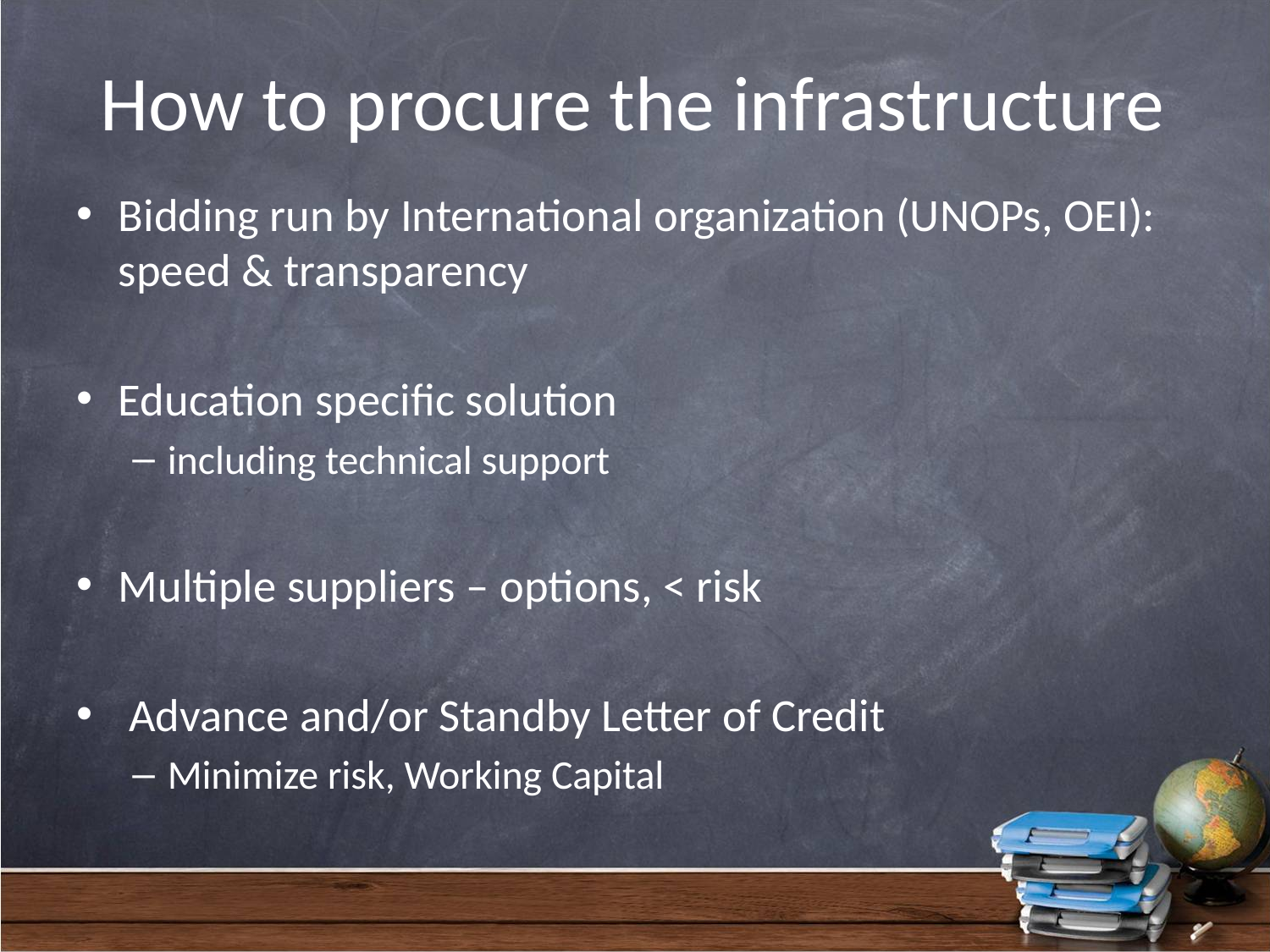

# How to procure the infrastructure
Bidding run by International organization (UNOPs, OEI): speed & transparency

Education specific solution
including technical support

Multiple suppliers – options, < risk

 Advance and/or Standby Letter of Credit
Minimize risk, Working Capital